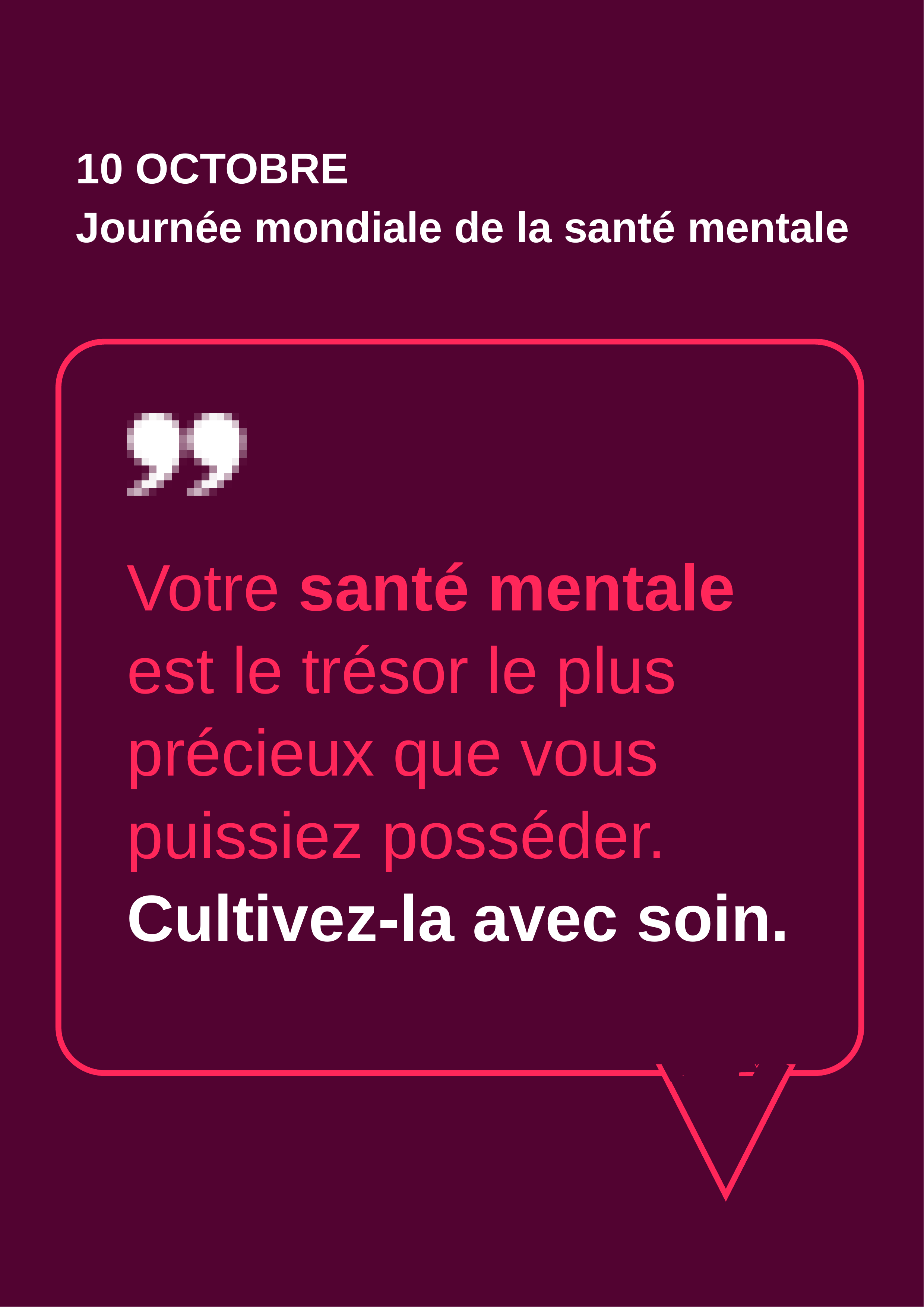

10 OCTOBRE
Journée mondiale de la santé mentale

Votre santé mentale est le trésor le plus précieux que vous puissiez posséder. Cultivez-la avec soin.